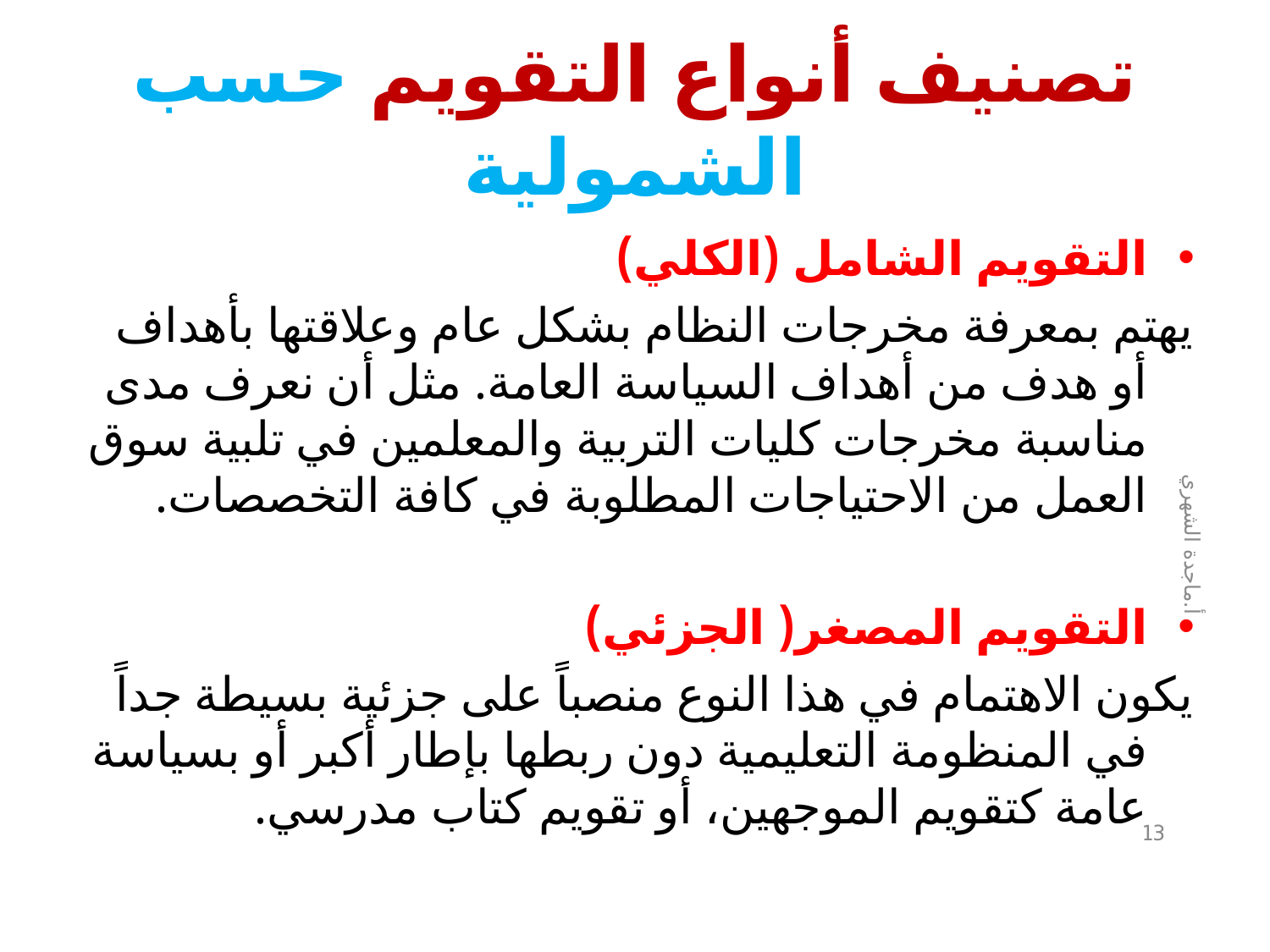

# تصنيف أنواع التقويم حسب الشمولية
التقويم الشامل (الكلي)
يهتم بمعرفة مخرجات النظام بشكل عام وعلاقتها بأهداف أو هدف من أهداف السياسة العامة. مثل أن نعرف مدى مناسبة مخرجات كليات التربية والمعلمين في تلبية سوق العمل من الاحتياجات المطلوبة في كافة التخصصات.

التقويم المصغر( الجزئي)
يكون الاهتمام في هذا النوع منصباً على جزئية بسيطة جداً في المنظومة التعليمية دون ربطها بإطار أكبر أو بسياسة عامة كتقويم الموجهين، أو تقويم كتاب مدرسي.
أ.ماجدة الشهري
13